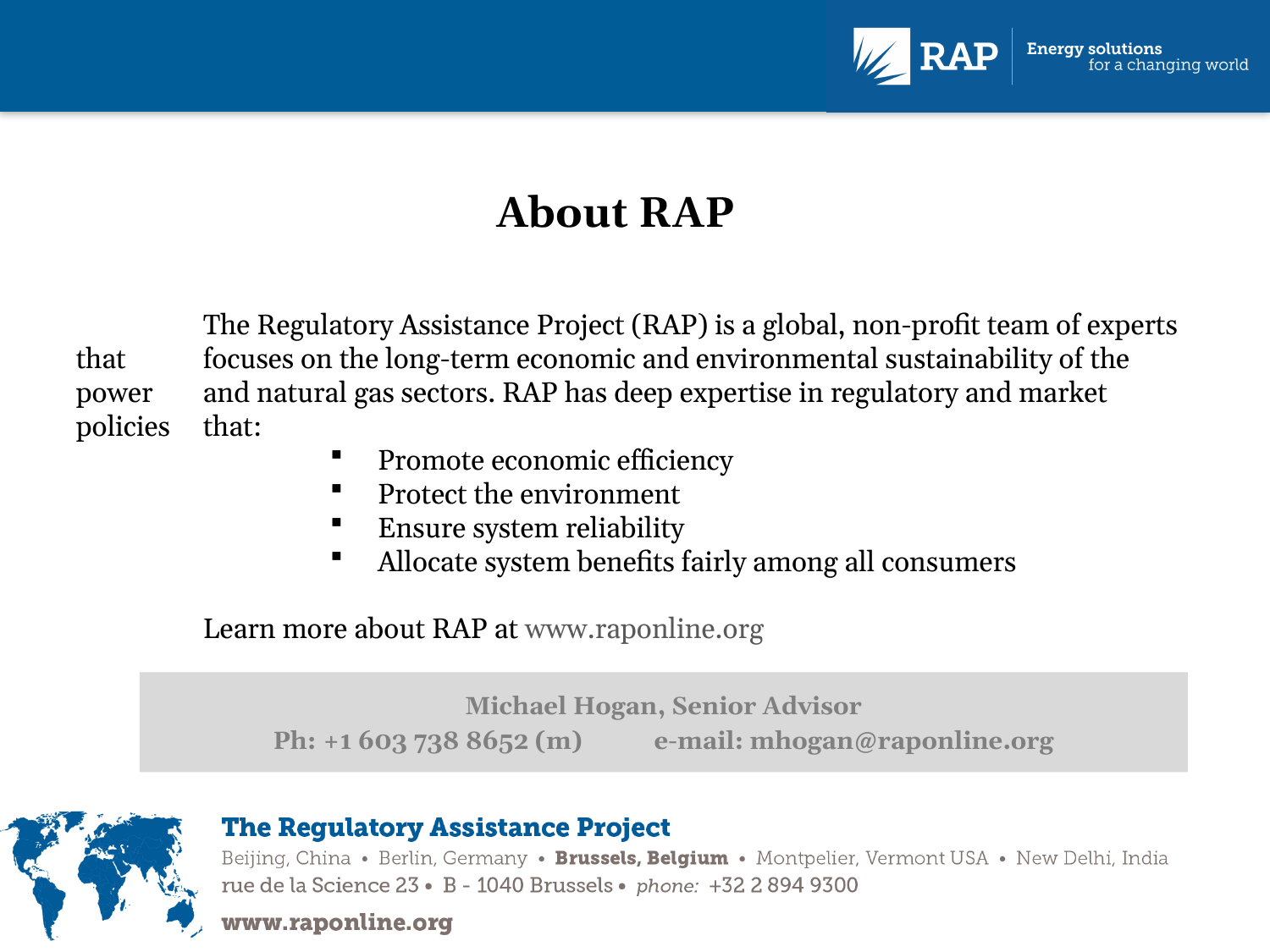

Michael Hogan, Senior Advisor
Ph: +1 603 738 8652 (m)  	e-mail: mhogan@raponline.org